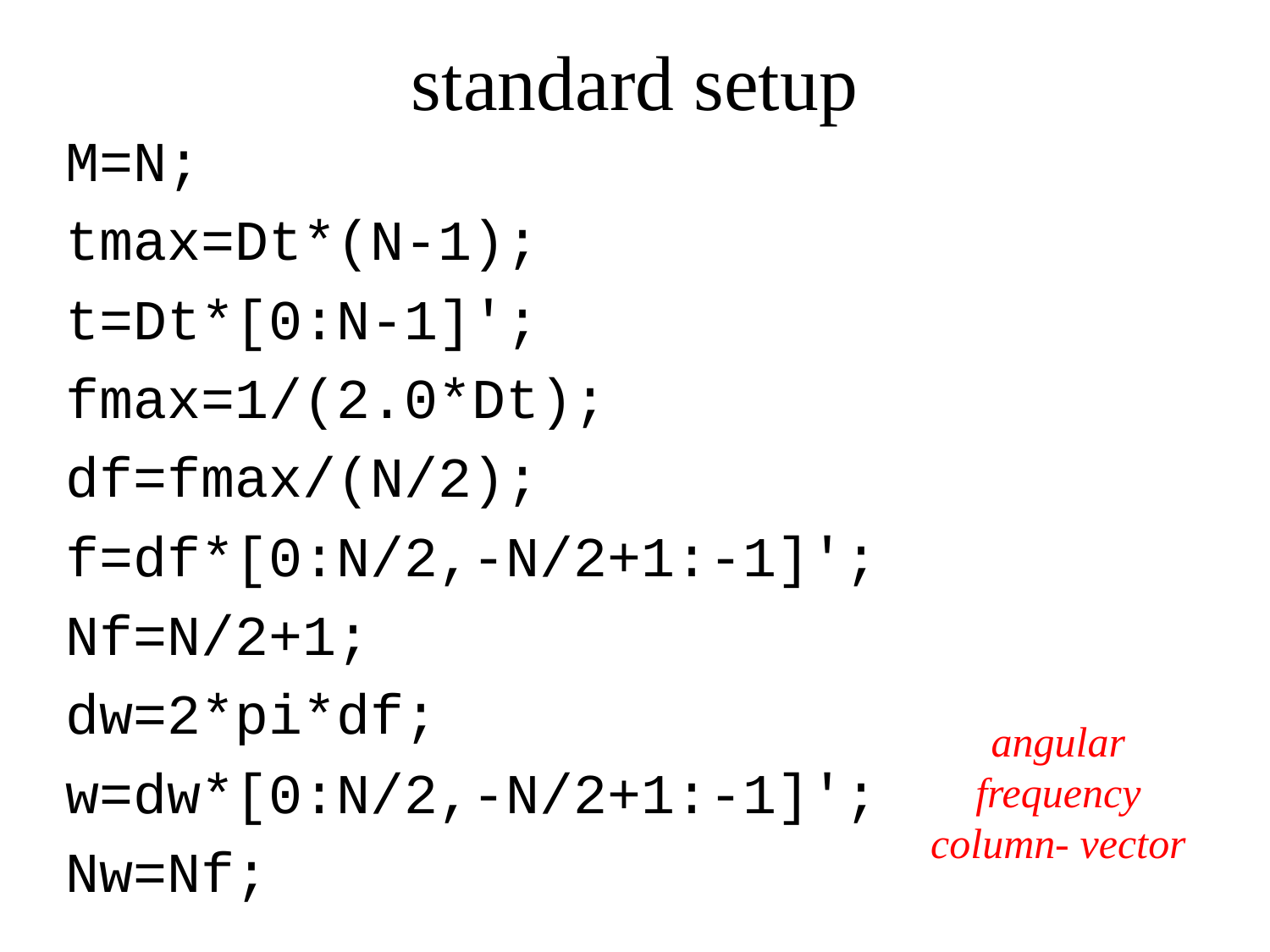

# standard setup
M=N;
tmax=Dt*(N-1);
t=Dt*[0:N-1]';
fmax=1/(2.0*Dt);
df=fmax/(N/2);
f=df*[0:N/2,-N/2+1:-1]';
Nf=N/2+1;
dw=2*pi*df;
w=dw*[0:N/2,-N/2+1:-1]';
Nw=Nf;
angular frequency column- vector